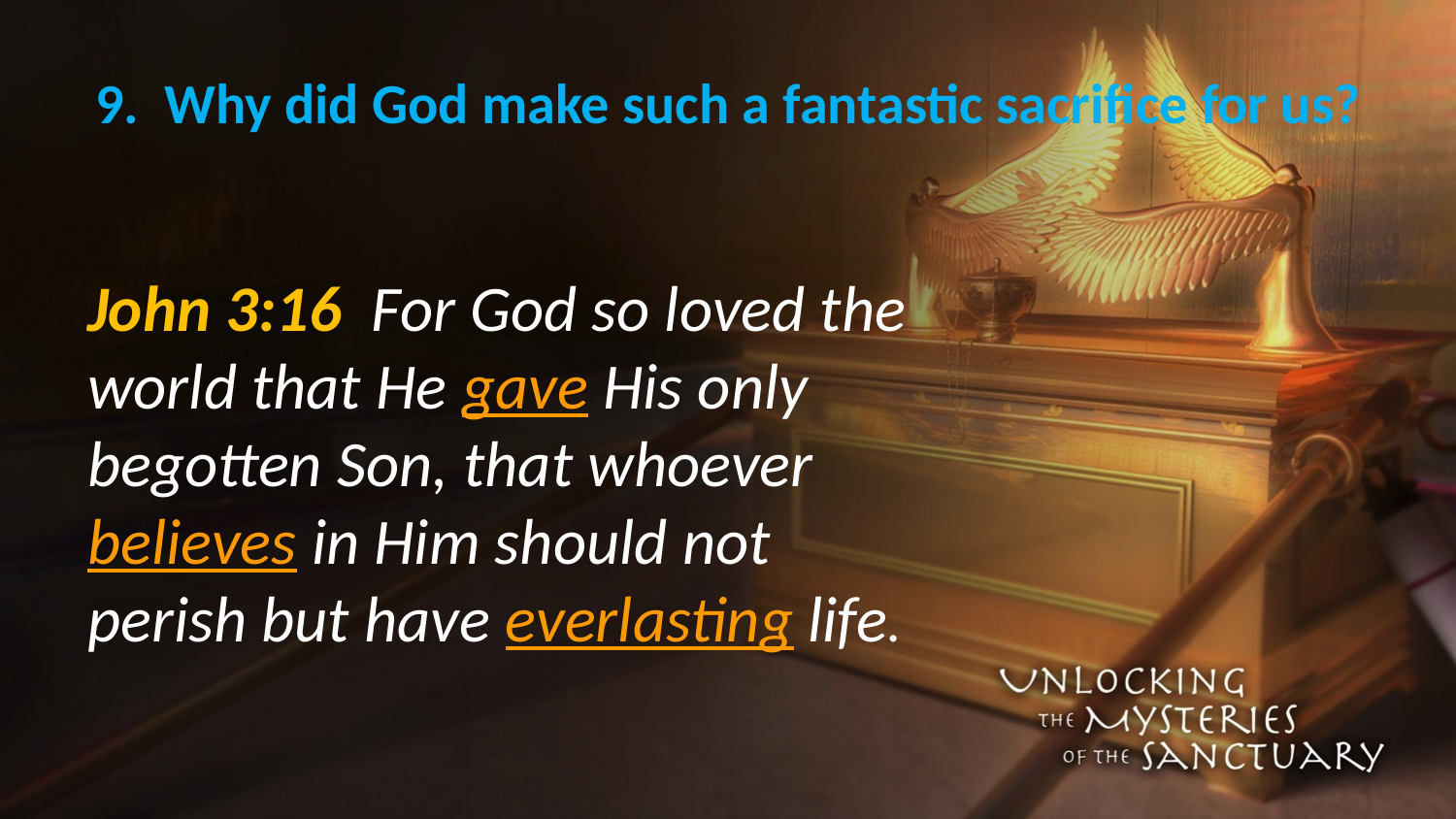

# 9.  Why did God make such a fantastic sacrifice for us?

John 3:16  For God so loved the world that He gave His only begotten Son, that whoever believes in Him should not perish but have everlasting life.